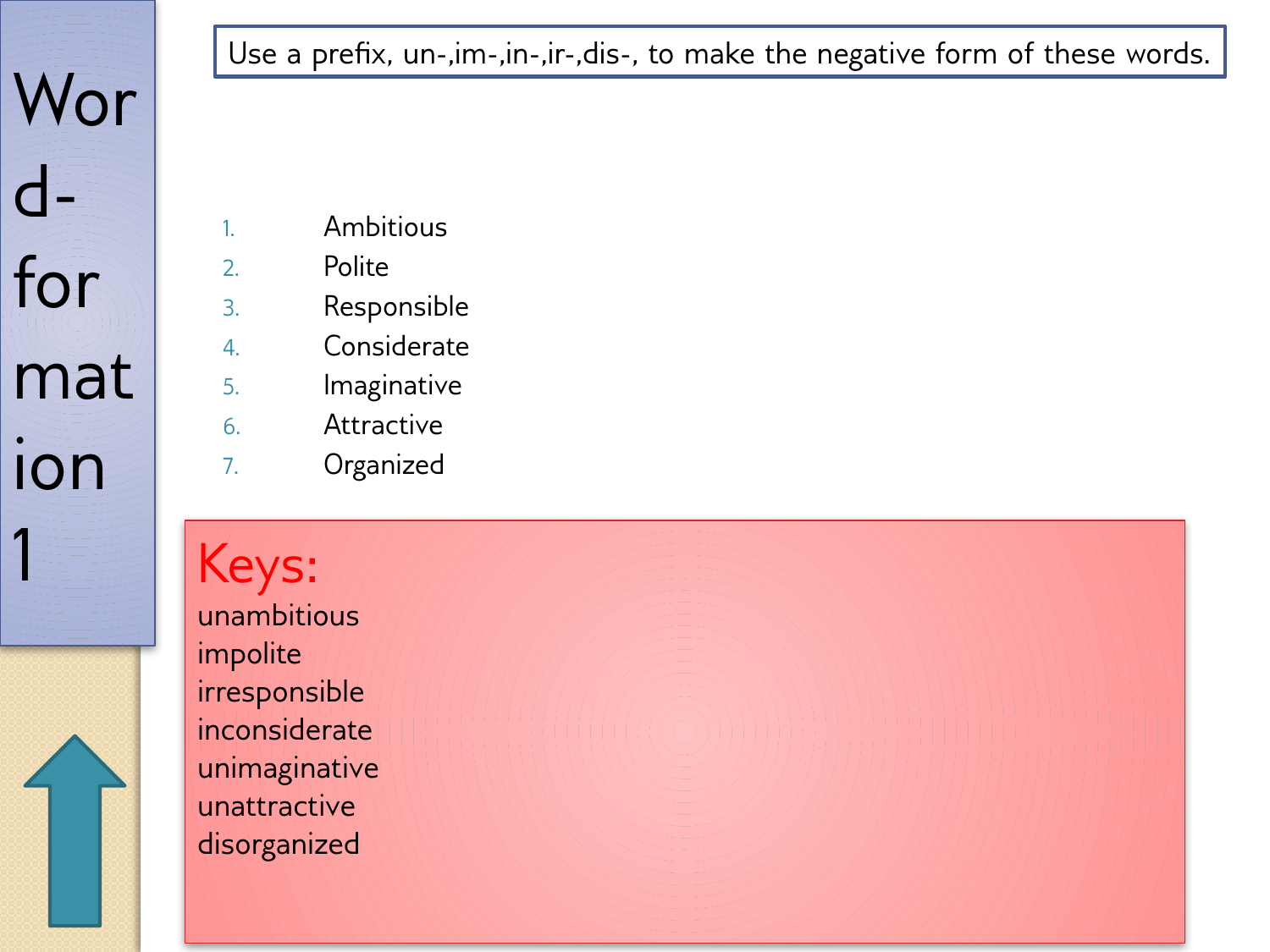

# Word-formation 1
Use a prefix, un-,im-,in-,ir-,dis-, to make the negative form of these words.
Ambitious
Polite
Responsible
Considerate
Imaginative
Attractive
Organized

4.

Keys:
unambitious
impolite
irresponsible
inconsiderate
unimaginative
unattractive
disorganized